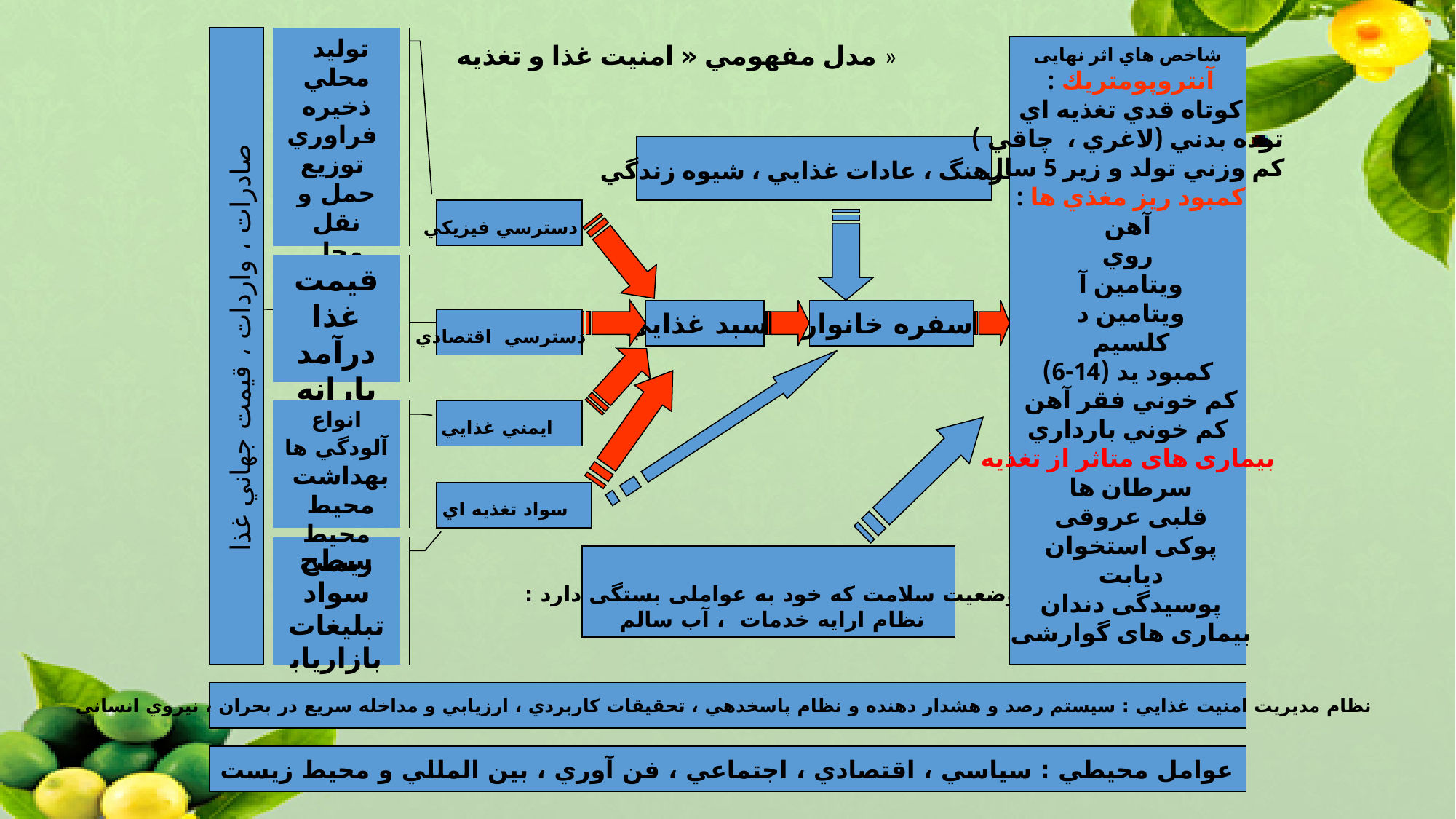

توليد  محلي
ذخيره
فراوري
توزيع
حمل و نقل
محل خريد
غني سازي

شاخص هاي اثر نهایی
آنتروپومتريك :
كوتاه قدي تغذيه اي
توده بدني (لاغري ،  چاقي )
كم وزني تولد و زير 5 سال
کمبود ريز مغذي ها :
آهن
 روي
ويتامين آ
ويتامين د
كلسيم
كمبود يد (14-6)
كم خوني فقر آهن
كم خوني بارداري
بیماری های متاثر از تغذیه
سرطان ها
قلبی عروقی
پوکی استخوان
دیابت
پوسیدگی دندان
بیماری های گوارشی

# مدل مفهومي « امنیت غذا و تغذیه »
فرهنگ ، عادات غذايي ، شيوه زندگي
دسترسي فيزيكي

قيمت غذا
درآمد
يارانه ها
صادرات ، واردات ، قيمت جهاني غذا

سبد غذايي

سفره خانوار

دسترسي  اقتصادي

انواع آلودگي ها
بهداشت  محيط
محيط زيست

ايمني غذايي

سواد تغذيه اي
سطح سواد
تبليغات
بازاريابي

وضعيت سلامت که خود به عواملی بستگی دارد :
نظام ارايه خدمات  ، آب سالم
نظام مديريت امنيت غذايي : سيستم رصد و هشدار دهنده و نظام پاسخدهي ، تحقيقات كاربردي ، ارزيابي و مداخله سريع در بحران ، نيروي انساني
عوامل محيطي : سياسي ، اقتصادي ، اجتماعي ، فن آوري ، بين المللي و محيط زيست